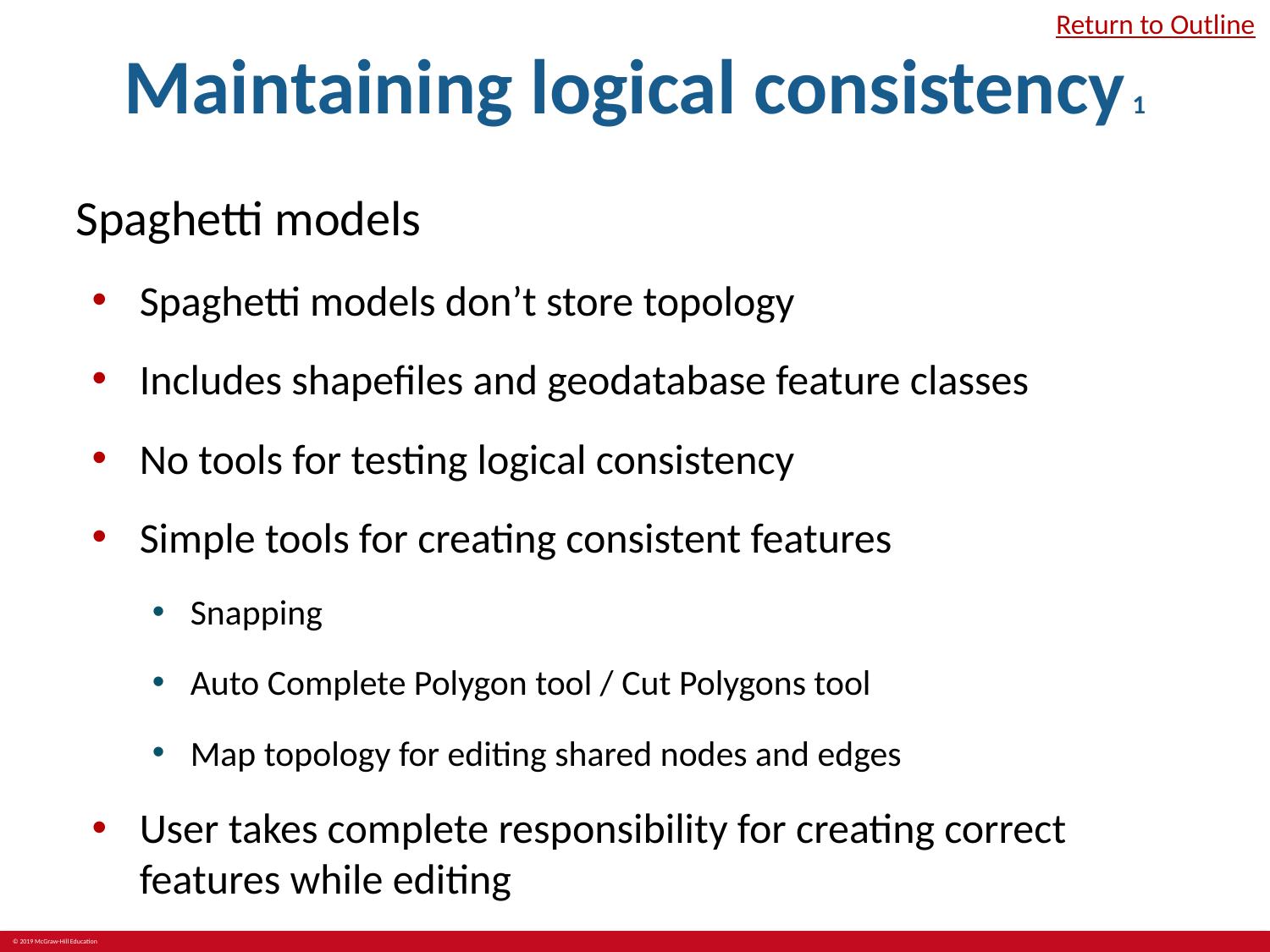

# Maintaining logical consistency 1
Return to Outline
Spaghetti models
Spaghetti models don’t store topology
Includes shapefiles and geodatabase feature classes
No tools for testing logical consistency
Simple tools for creating consistent features
Snapping
Auto Complete Polygon tool / Cut Polygons tool
Map topology for editing shared nodes and edges
User takes complete responsibility for creating correct features while editing